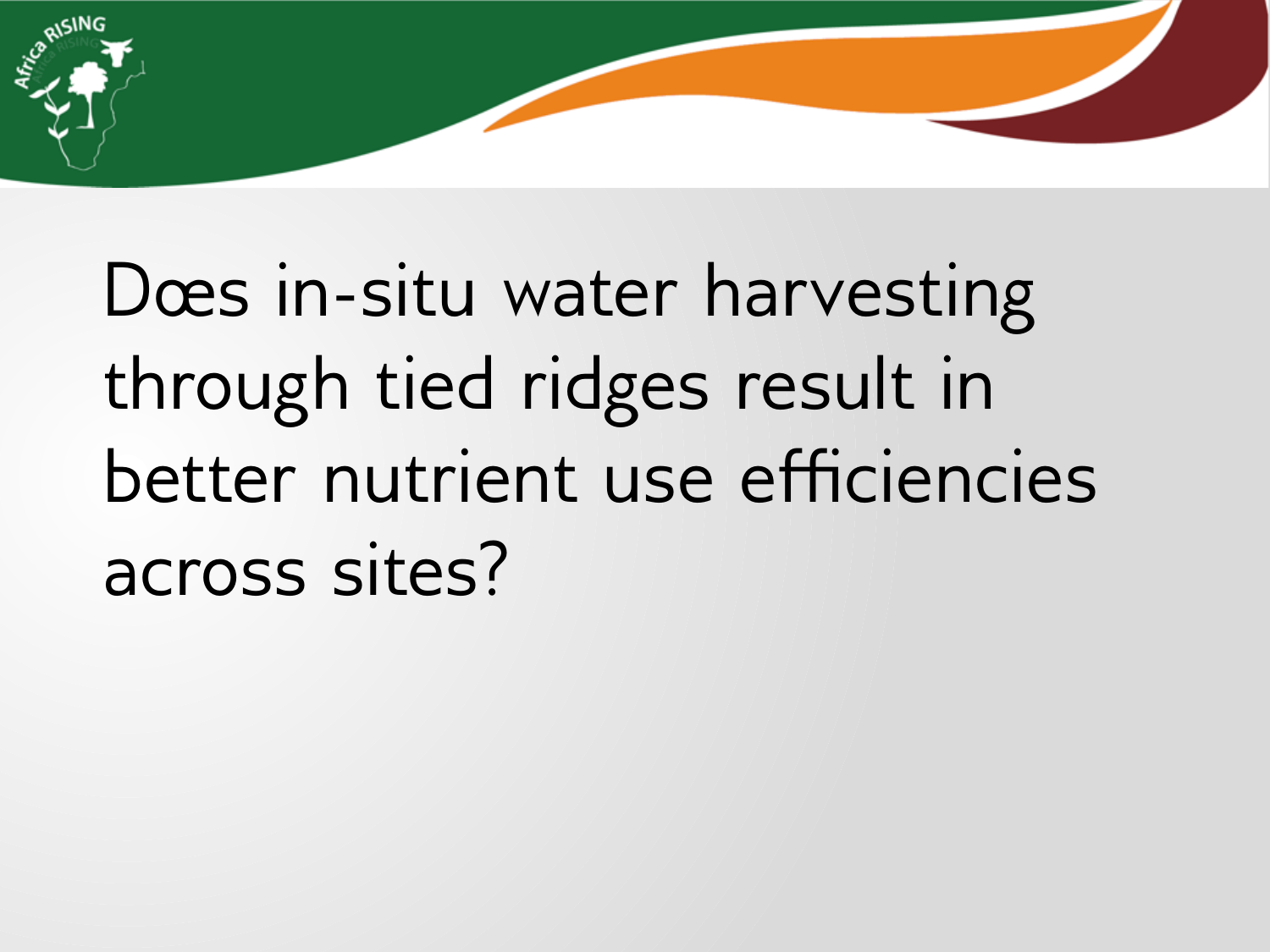

Does in-situ water harvesting through tied ridges result in better nutrient use efficiencies across sites?